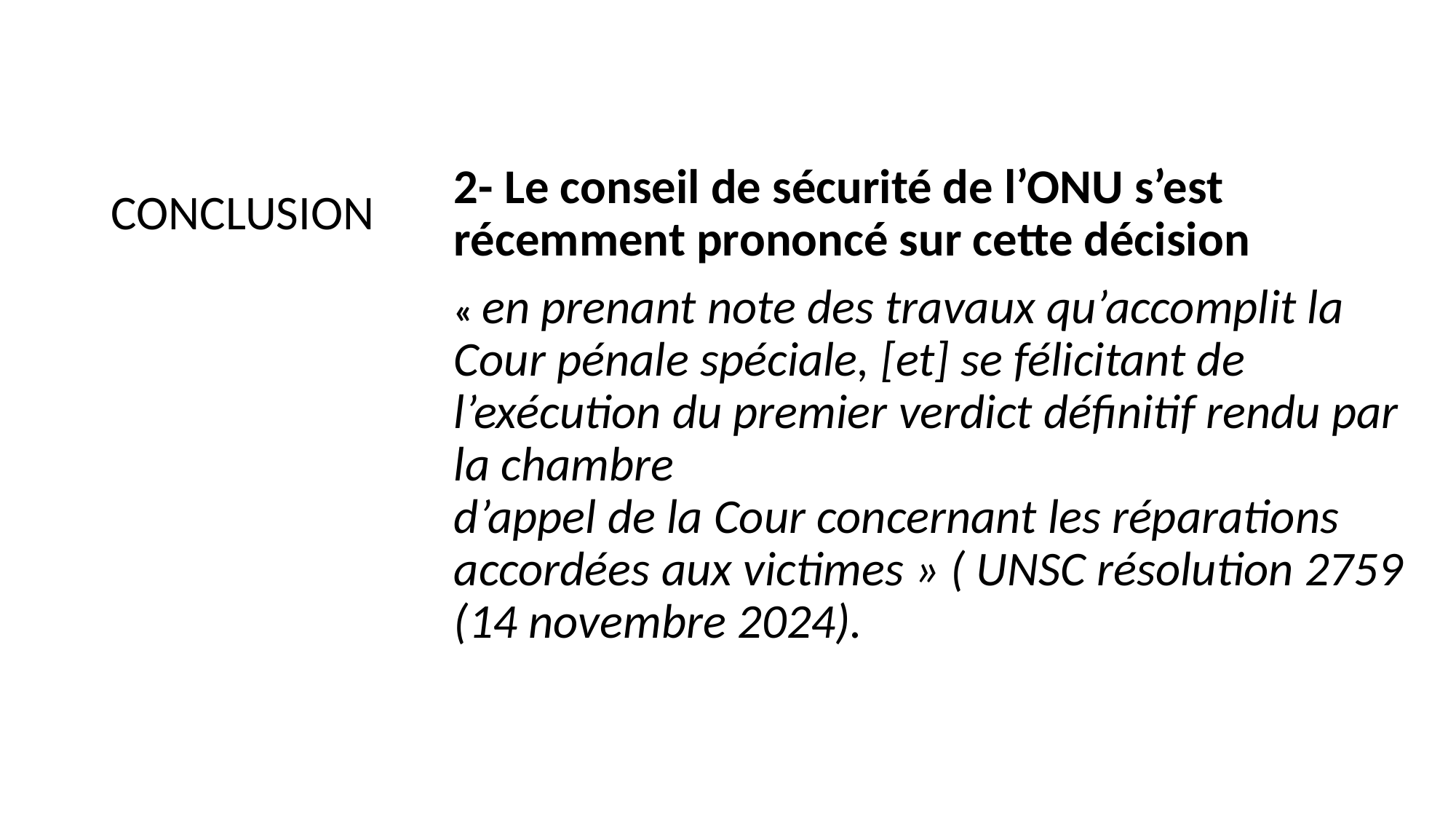

# CONCLUSION

2- Le conseil de sécurité de l’ONU s’est récemment prononcé sur cette décision
« en prenant note des travaux qu’accomplit la Cour pénale spéciale, [et] se félicitant de l’exécution du premier verdict définitif rendu par la chambre
d’appel de la Cour concernant les réparations accordées aux victimes » ( UNSC résolution 2759 (14 novembre 2024).